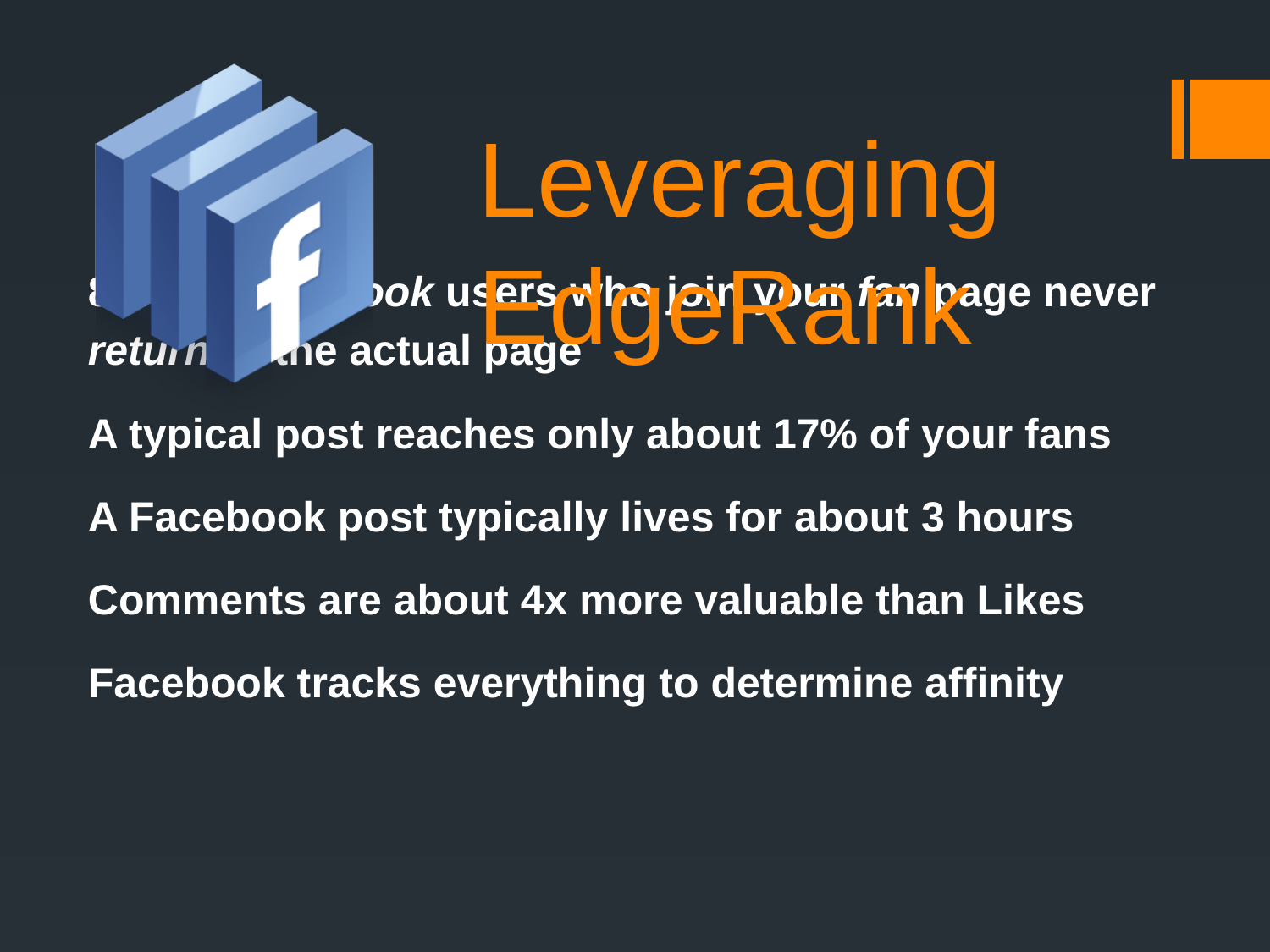

Leveraging
EdgeRank
# 88% of Facebook users who join your fan page never return to the actual page
A typical post reaches only about 17% of your fans
A Facebook post typically lives for about 3 hours
Comments are about 4x more valuable than Likes
Facebook tracks everything to determine affinity